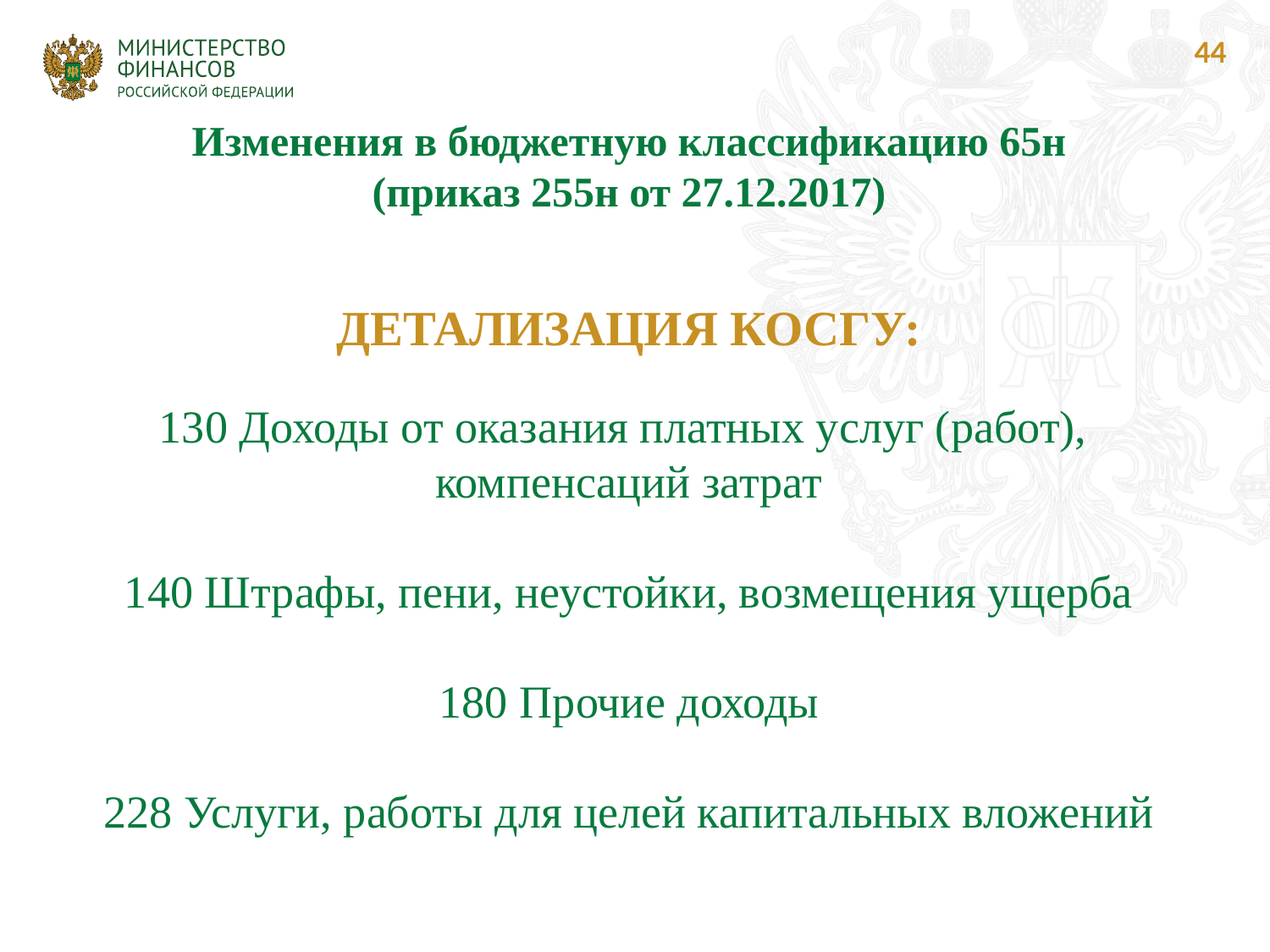

44
Изменения в бюджетную классификацию 65н
(приказ 255н от 27.12.2017)
# ДЕТАЛИЗАЦИЯ КОСГУ: 130 Доходы от оказания платных услуг (работ), компенсаций затрат 140 Штрафы, пени, неустойки, возмещения ущерба 180 Прочие доходы 228 Услуги, работы для целей капитальных вложений